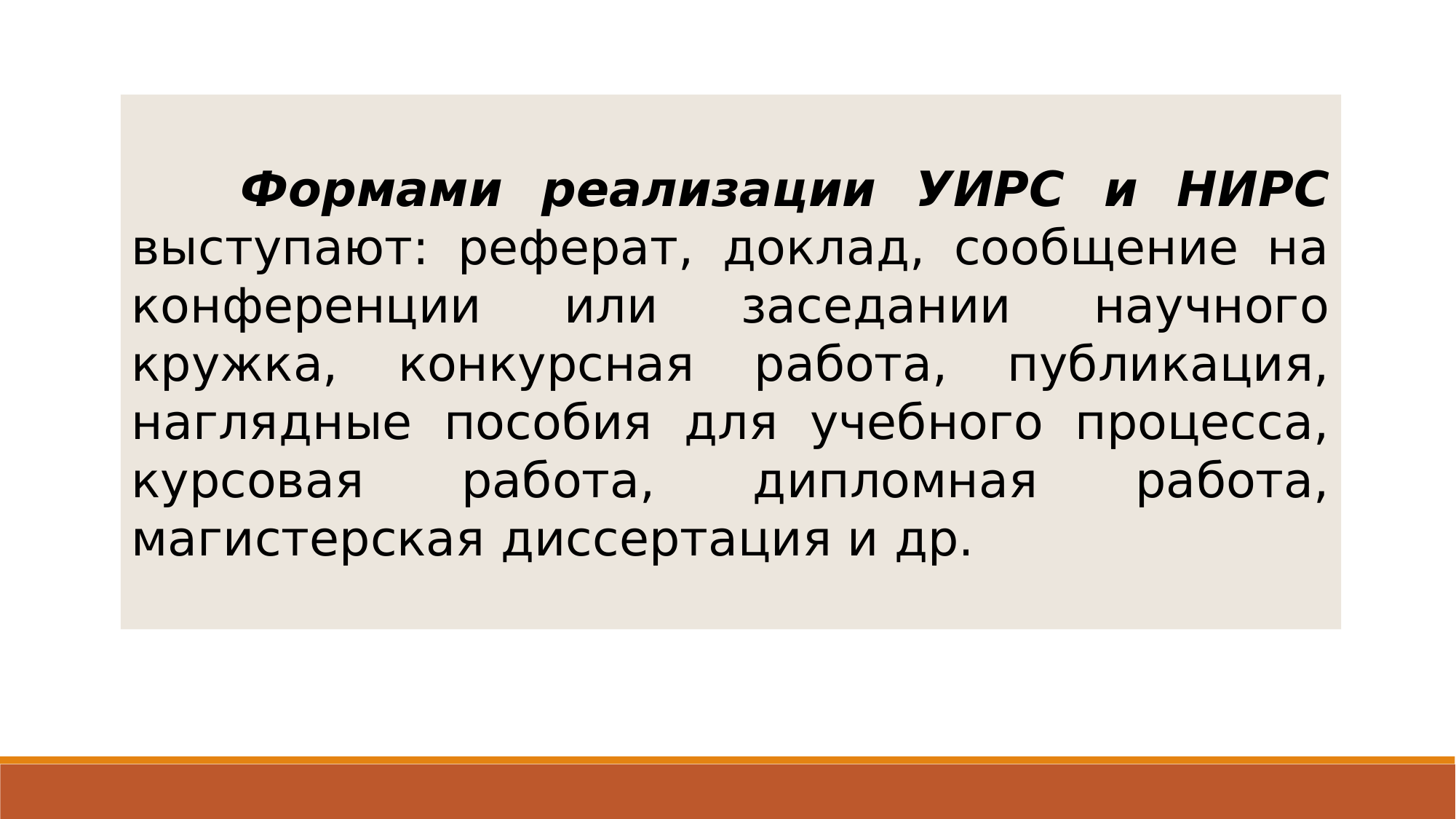

Формами реализации УИРС и НИРС выступают: реферат, доклад, сообщение на конференции или заседании научного кружка, конкурсная работа, публикация, наглядные пособия для учебного процесса, курсовая работа, дипломная работа, магистерская диссертация и др.